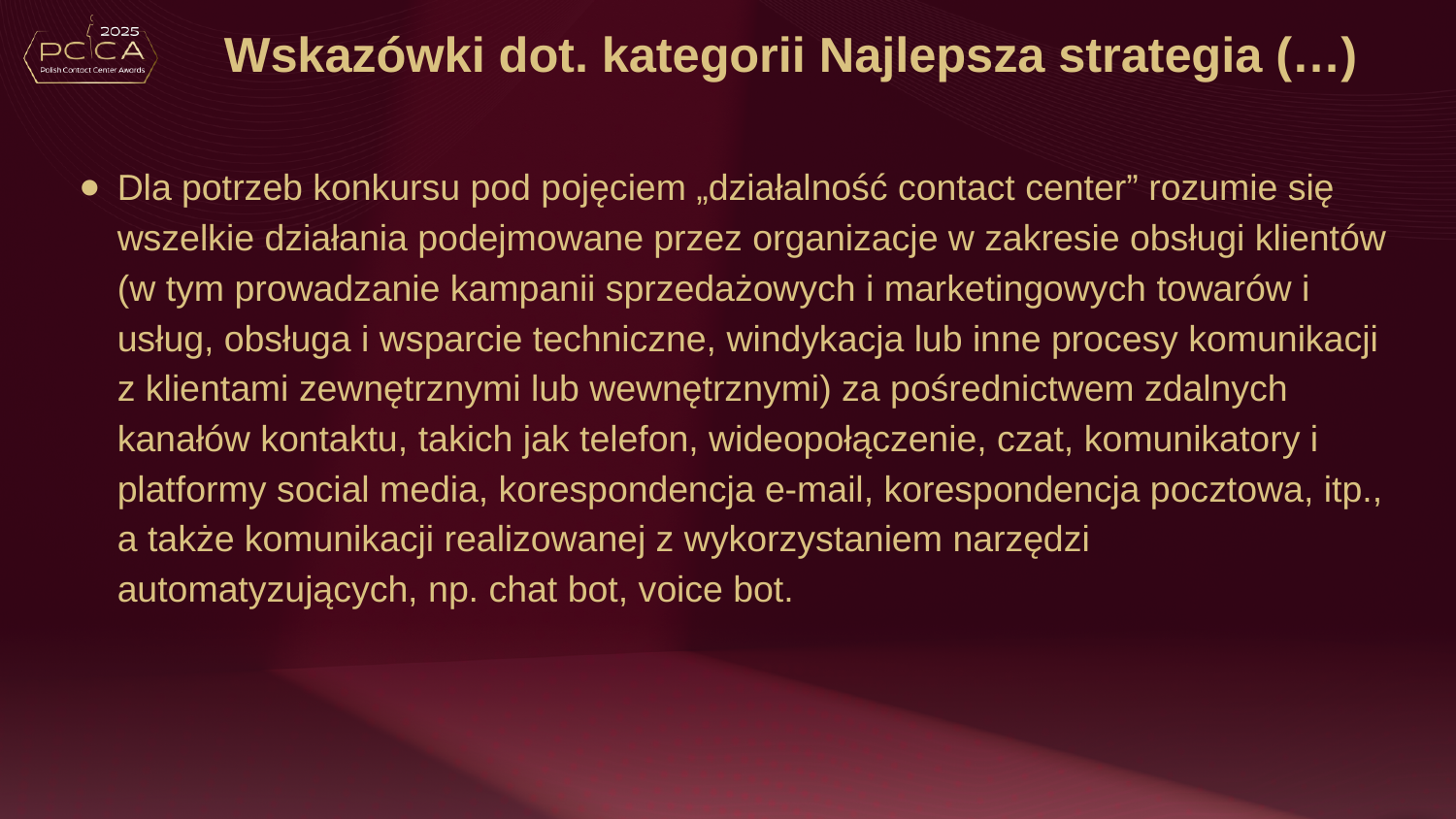

# Wskazówki dot. kategorii Najlepsza strategia (…)
Dla potrzeb konkursu pod pojęciem „działalność contact center” rozumie się wszelkie działania podejmowane przez organizacje w zakresie obsługi klientów (w tym prowadzanie kampanii sprzedażowych i marketingowych towarów i usług, obsługa i wsparcie techniczne, windykacja lub inne procesy komunikacji z klientami zewnętrznymi lub wewnętrznymi) za pośrednictwem zdalnych kanałów kontaktu, takich jak telefon, wideopołączenie, czat, komunikatory i platformy social media, korespondencja e-mail, korespondencja pocztowa, itp., a także komunikacji realizowanej z wykorzystaniem narzędzi automatyzujących, np. chat bot, voice bot.